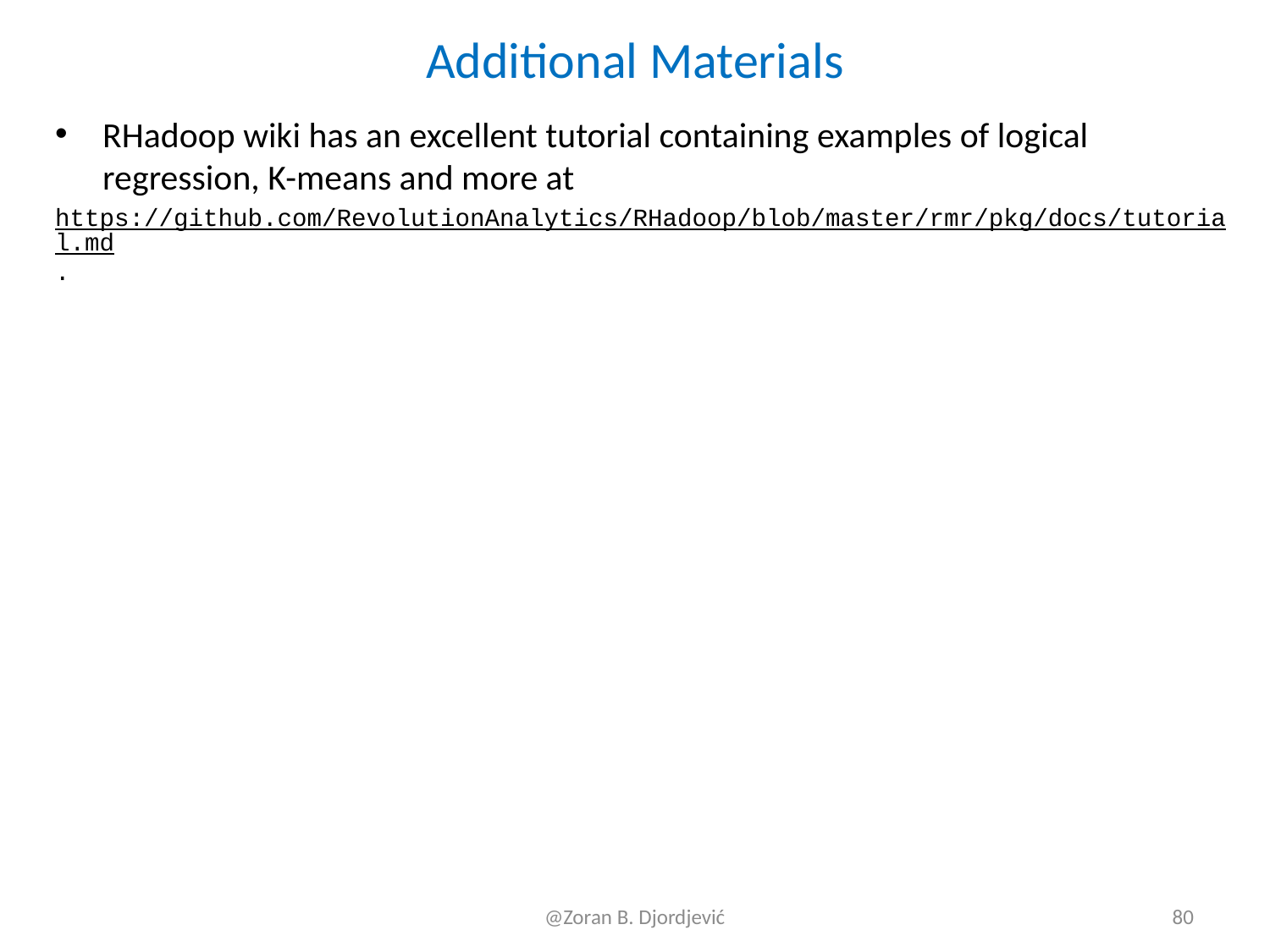

# Additional Materials
RHadoop wiki has an excellent tutorial containing examples of logical regression, K-means and more at
https://github.com/RevolutionAnalytics/RHadoop/blob/master/rmr/pkg/docs/tutorial.md.

@Zoran B. Djordjević
80